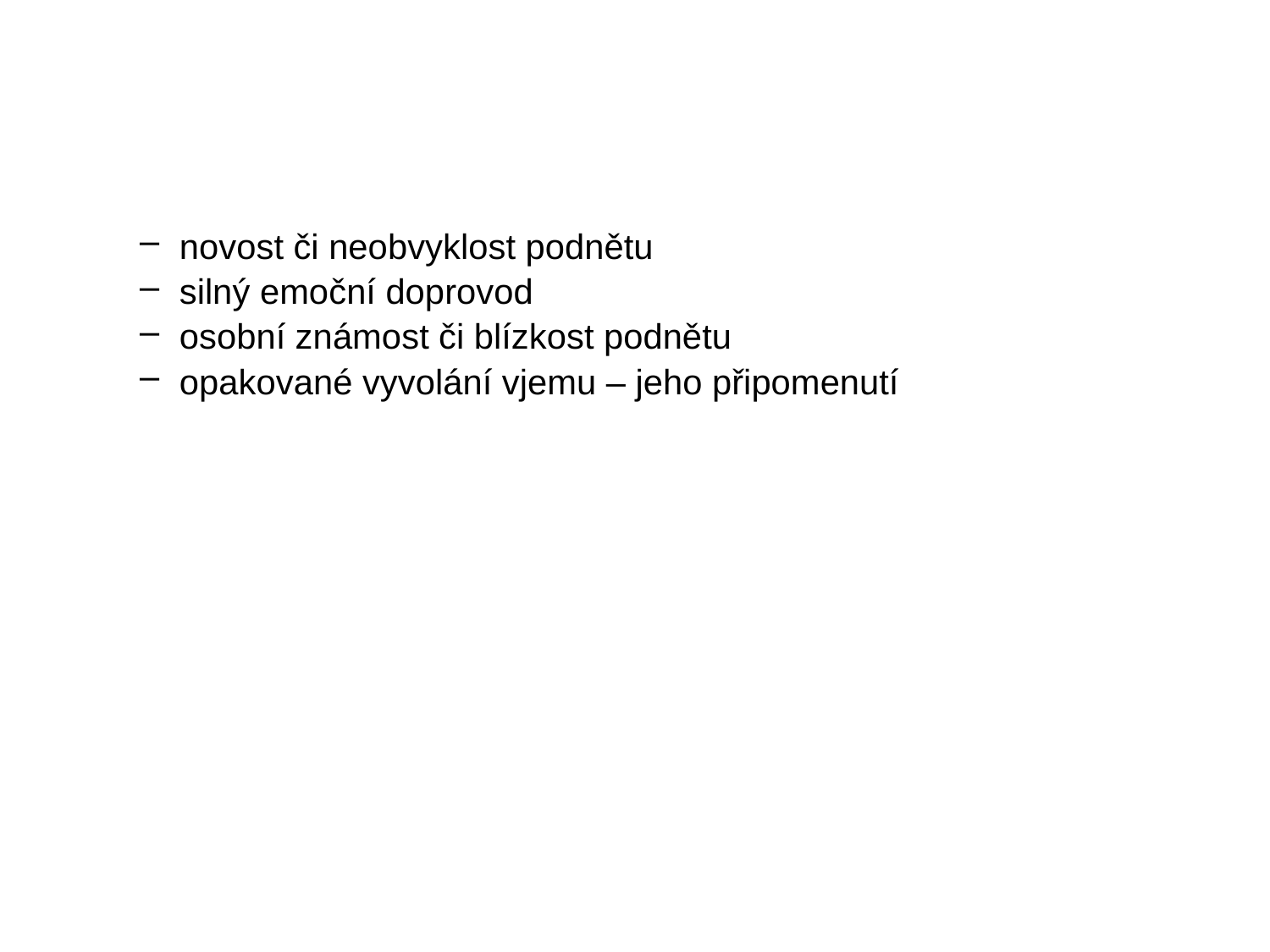

#
novost či neobvyklost podnětu
silný emoční doprovod
osobní známost či blízkost podnětu
opakované vyvolání vjemu – jeho připomenutí